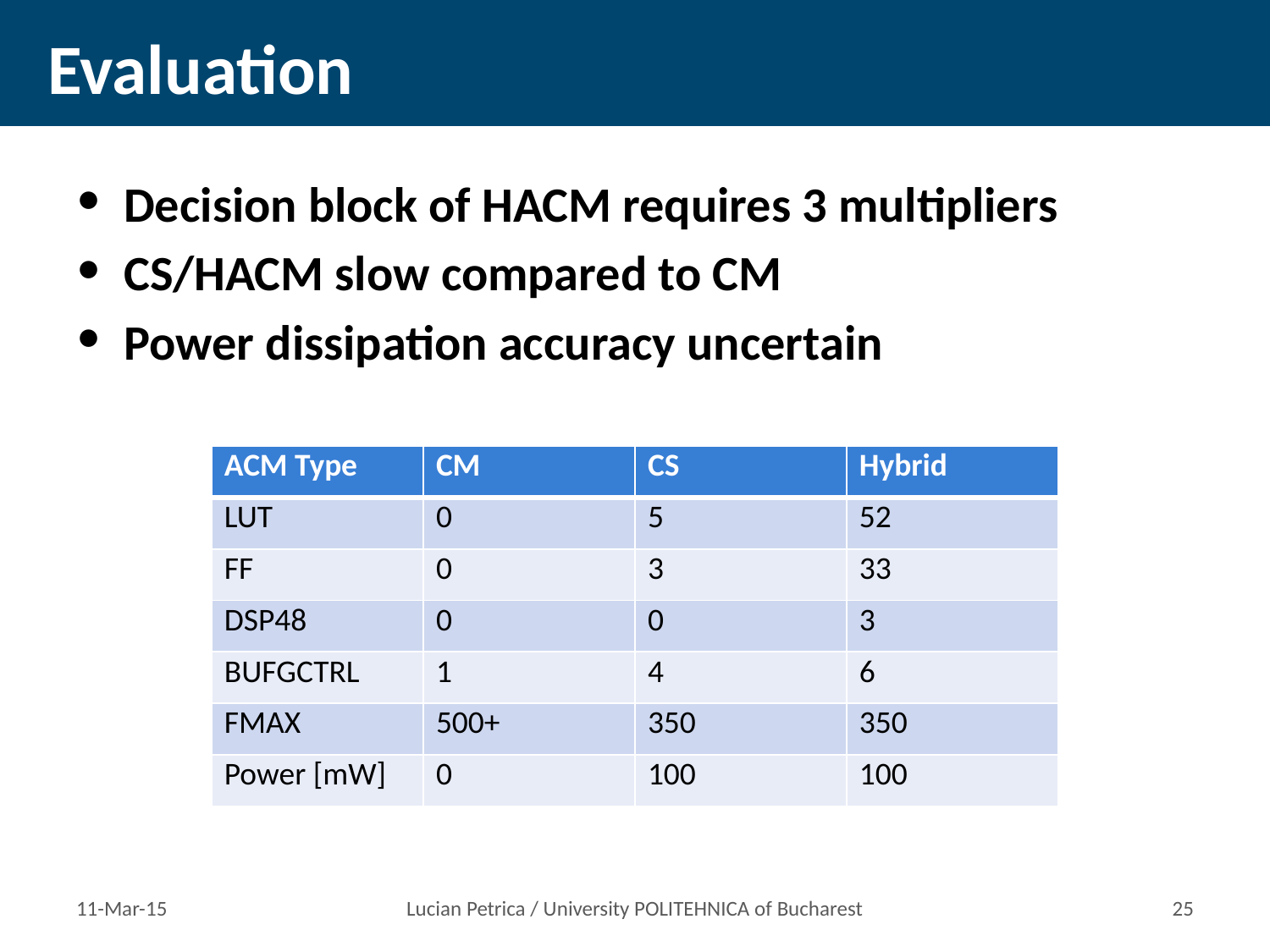

# Evaluation
Decision block of HACM requires 3 multipliers
CS/HACM slow compared to CM
Power dissipation accuracy uncertain

| ACM Type | CM | CS | Hybrid |
| --- | --- | --- | --- |
| LUT | 0 | 5 | 52 |
| FF | 0 | 3 | 33 |
| DSP48 | 0 | 0 | 3 |
| BUFGCTRL | 1 | 4 | 6 |
| FMAX | 500+ | 350 | 350 |
| Power [mW] | 0 | 100 | 100 |
11-Mar-15
Lucian Petrica / University POLITEHNICA of Bucharest
25